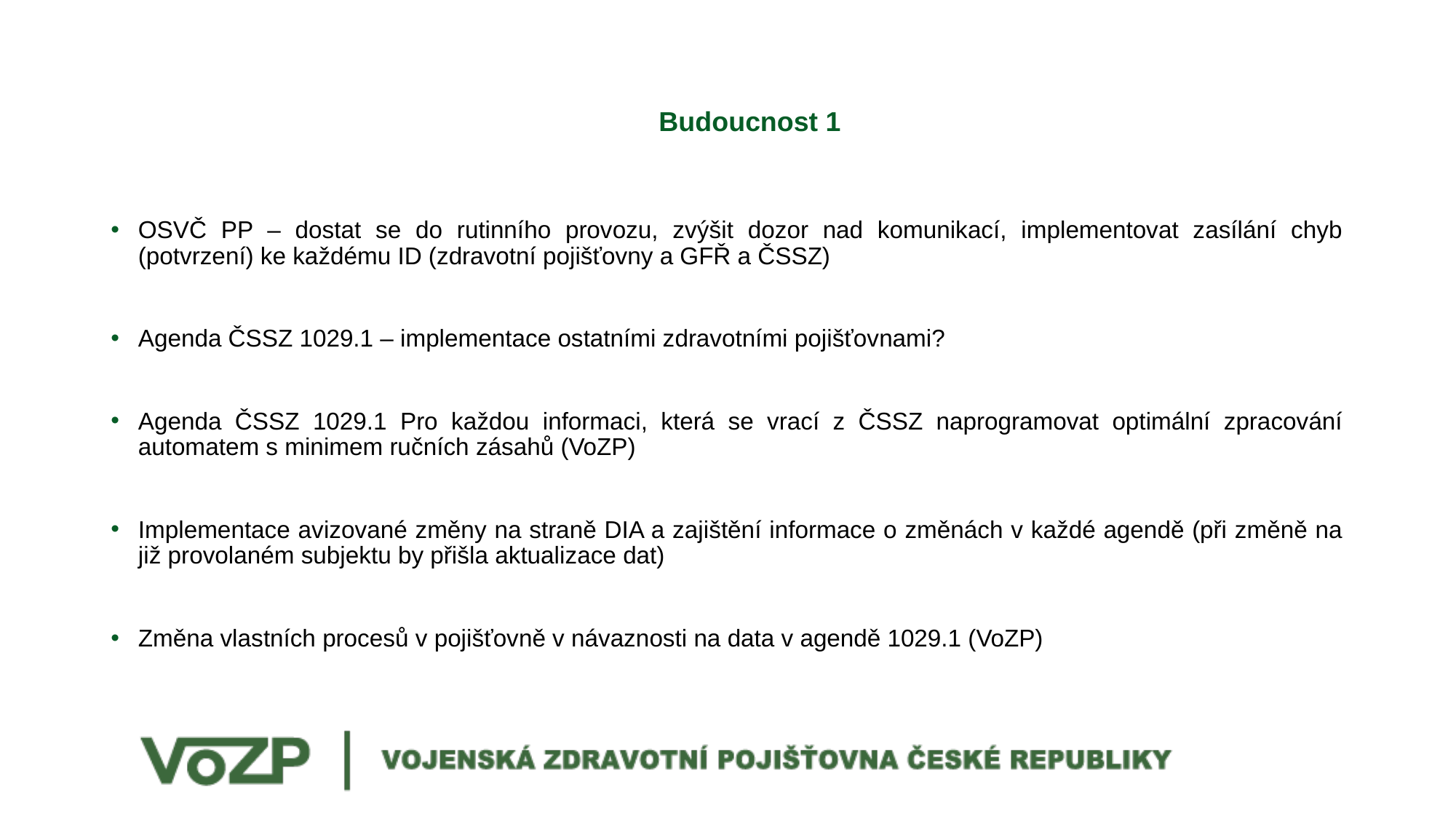

# Budoucnost 1

OSVČ PP – dostat se do rutinního provozu, zvýšit dozor nad komunikací, implementovat zasílání chyb (potvrzení) ke každému ID (zdravotní pojišťovny a GFŘ a ČSSZ)

Agenda ČSSZ 1029.1 – implementace ostatními zdravotními pojišťovnami?

Agenda ČSSZ 1029.1 Pro každou informaci, která se vrací z ČSSZ naprogramovat optimální zpracování automatem s minimem ručních zásahů (VoZP)

Implementace avizované změny na straně DIA a zajištění informace o změnách v každé agendě (při změně na již provolaném subjektu by přišla aktualizace dat)

Změna vlastních procesů v pojišťovně v návaznosti na data v agendě 1029.1 (VoZP)